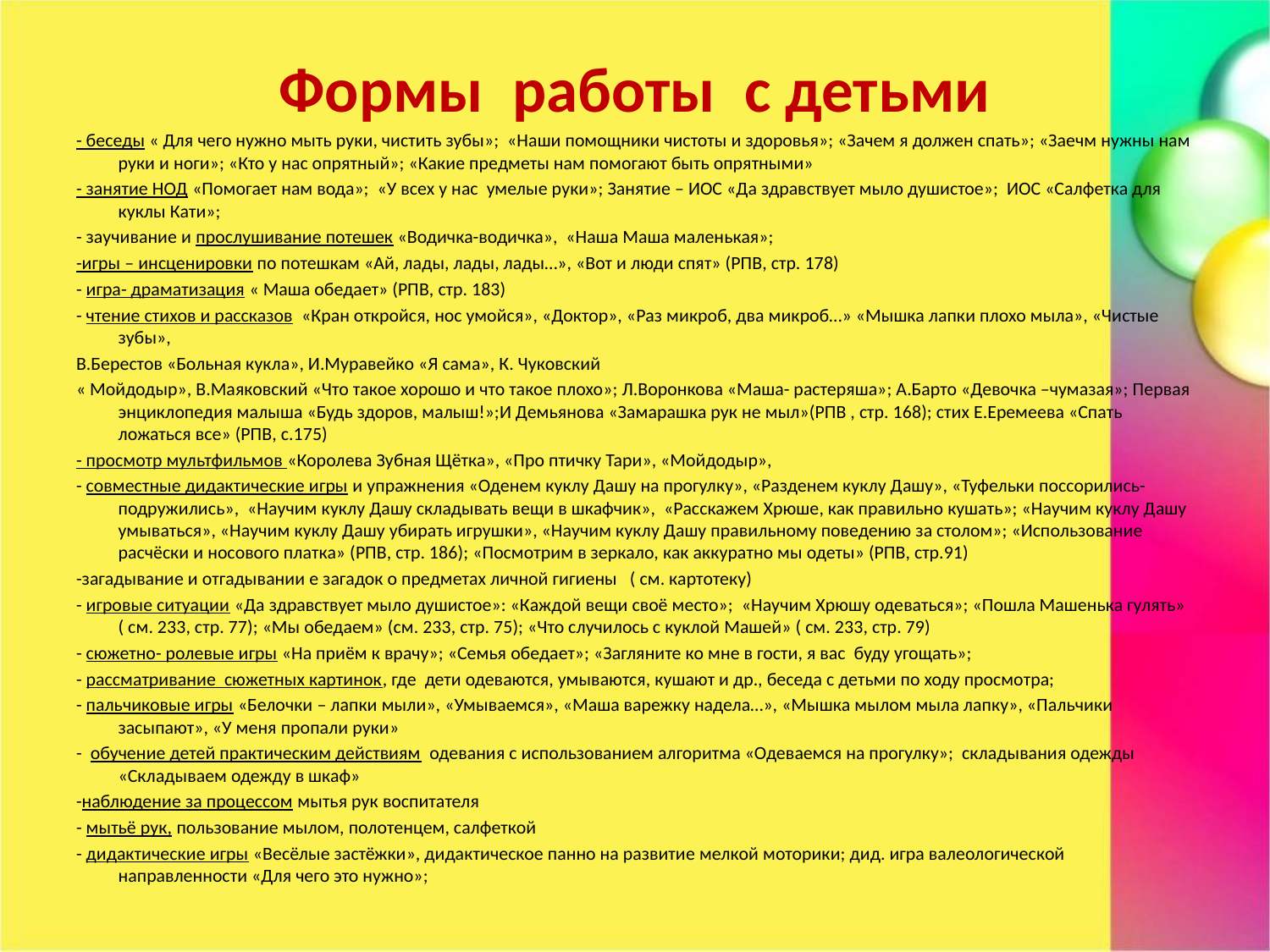

# Формы  работы  с детьми

- беседы « Для чего нужно мыть руки, чистить зубы»;  «Наши помощники чистоты и здоровья»; «Зачем я должен спать»; «Заечм нужны нам руки и ноги»; «Кто у нас опрятный»; «Какие предметы нам помогают быть опрятными»
- занятие НОД «Помогает нам вода»;  «У всех у нас  умелые руки»; Занятие – ИОС «Да здравствует мыло душистое»;  ИОС «Салфетка для куклы Кати»;
- заучивание и прослушивание потешек «Водичка-водичка»,  «Наша Маша маленькая»;
-игры – инсценировки по потешкам «Ай, лады, лады, лады…», «Вот и люди спят» (РПВ, стр. 178)
- игра- драматизация « Маша обедает» (РПВ, стр. 183)
- чтение стихов и рассказов  «Кран откройся, нос умойся», «Доктор», «Раз микроб, два микроб…» «Мышка лапки плохо мыла», «Чистые зубы»,
В.Берестов «Больная кукла», И.Муравейко «Я сама», К. Чуковский
« Мойдодыр», В.Маяковский «Что такое хорошо и что такое плохо»; Л.Воронкова «Маша- растеряша»; А.Барто «Девочка –чумазая»; Первая энциклопедия малыша «Будь здоров, малыш!»;И Демьянова «Замарашка рук не мыл»(РПВ , стр. 168); стих Е.Еремеева «Спать ложаться все» (РПВ, с.175)
- просмотр мультфильмов «Королева Зубная Щётка», «Про птичку Тари», «Мойдодыр»,
- совместные дидактические игры и упражнения «Оденем куклу Дашу на прогулку», «Разденем куклу Дашу», «Туфельки поссорились- подружились»,  «Научим куклу Дашу складывать вещи в шкафчик»,  «Расскажем Хрюше, как правильно кушать»; «Научим куклу Дашу умываться», «Научим куклу Дашу убирать игрушки», «Научим куклу Дашу правильному поведению за столом»; «Использование расчёски и носового платка» (РПВ, стр. 186); «Посмотрим в зеркало, как аккуратно мы одеты» (РПВ, стр.91)
-загадывание и отгадывании е загадок о предметах личной гигиены   ( см. картотеку)
- игровые ситуации «Да здравствует мыло душистое»: «Каждой вещи своё место»;  «Научим Хрюшу одеваться»; «Пошла Машенька гулять» ( см. 233, стр. 77); «Мы обедаем» (см. 233, стр. 75); «Что случилось с куклой Машей» ( см. 233, стр. 79)
- сюжетно- ролевые игры «На приём к врачу»; «Семья обедает»; «Загляните ко мне в гости, я вас  буду угощать»;
- рассматривание  сюжетных картинок, где  дети одеваются, умываются, кушают и др., беседа с детьми по ходу просмотра;
- пальчиковые игры «Белочки – лапки мыли», «Умываемся», «Маша варежку надела…», «Мышка мылом мыла лапку», «Пальчики засыпают», «У меня пропали руки»
-  обучение детей практическим действиям  одевания с использованием алгоритма «Одеваемся на прогулку»;  складывания одежды «Складываем одежду в шкаф»
-наблюдение за процессом мытья рук воспитателя
- мытьё рук, пользование мылом, полотенцем, салфеткой
- дидактические игры «Весёлые застёжки», дидактическое панно на развитие мелкой моторики; дид. игра валеологической направленности «Для чего это нужно»;